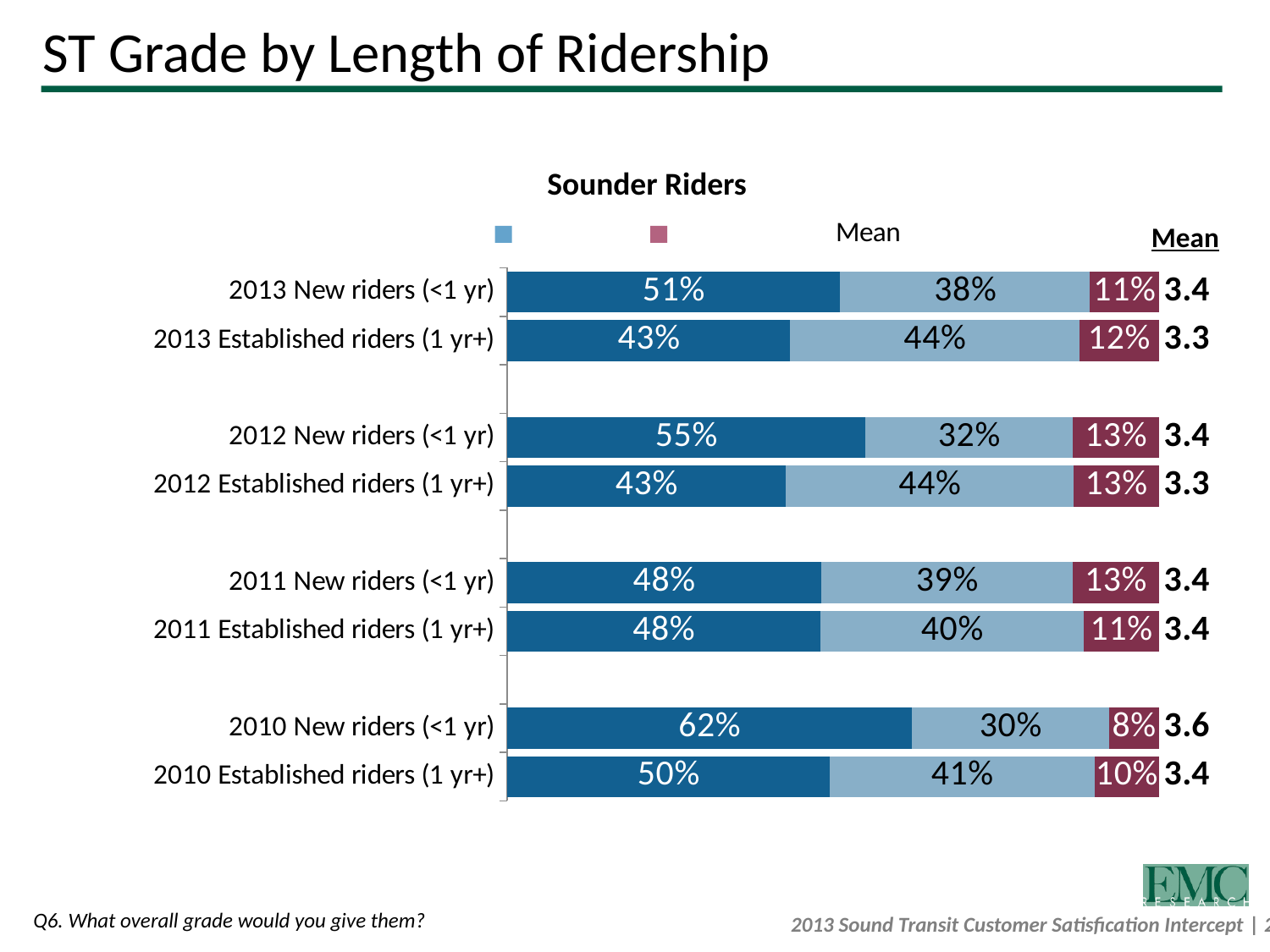

# ST Grade by Length of Ridership
Sounder Riders

### Chart

| Category | A |   | B |    | C or lower | Mean |
|---|---|---|---|---|---|---|
| 2013 New riders (<1 yr) | 0.5113085636699362 | None | 0.38317513166557526 | None | 0.10551630466448682 | 3.4478845200127153 |
| 2013 Established riders (1 yr+) | 0.4346035728887334 | None | 0.44366640779459693 | None | 0.12173001931668162 | 3.303294825087022 |
|  | None | None | None | None | None | None |
| 2012 New riders (<1 yr) | 0.5499693733497445 | None | 0.31814065808427966 | None | 0.1318899685659761 | 3.414168394341777 |
| 2012 Established riders (1 yr+) | 0.42754788424740314 | None | 0.4419474979334466 | None | 0.1305046178191467 | 3.282073372773672 |
|  | None | None | None | None | None | None |
| 2011 New riders (<1 yr) | 0.4819804493403884 | None | 0.3859777060646206 | None | 0.13204184459499246 | 3.375123721287055 |
| 2011 Established riders (1 yr+) | 0.4809075508827313 | None | 0.40425110213474186 | None | 0.1148413469825118 | 3.368989471873687 |
|  | None | None | None | None | None | None |
| 2010 New riders (<1 yr) | 0.6211097255807548 | None | 0.3028104394128056 | None | 0.07607983500644028 | 3.553334652876784 |
| 2010 Established riders (1 yr+) | 0.49551110726629205 | None | 0.405818849881493 | None | 0.09867004285221403 | 3.3838984186267296 |
Mean
Q6. What overall grade would you give them?